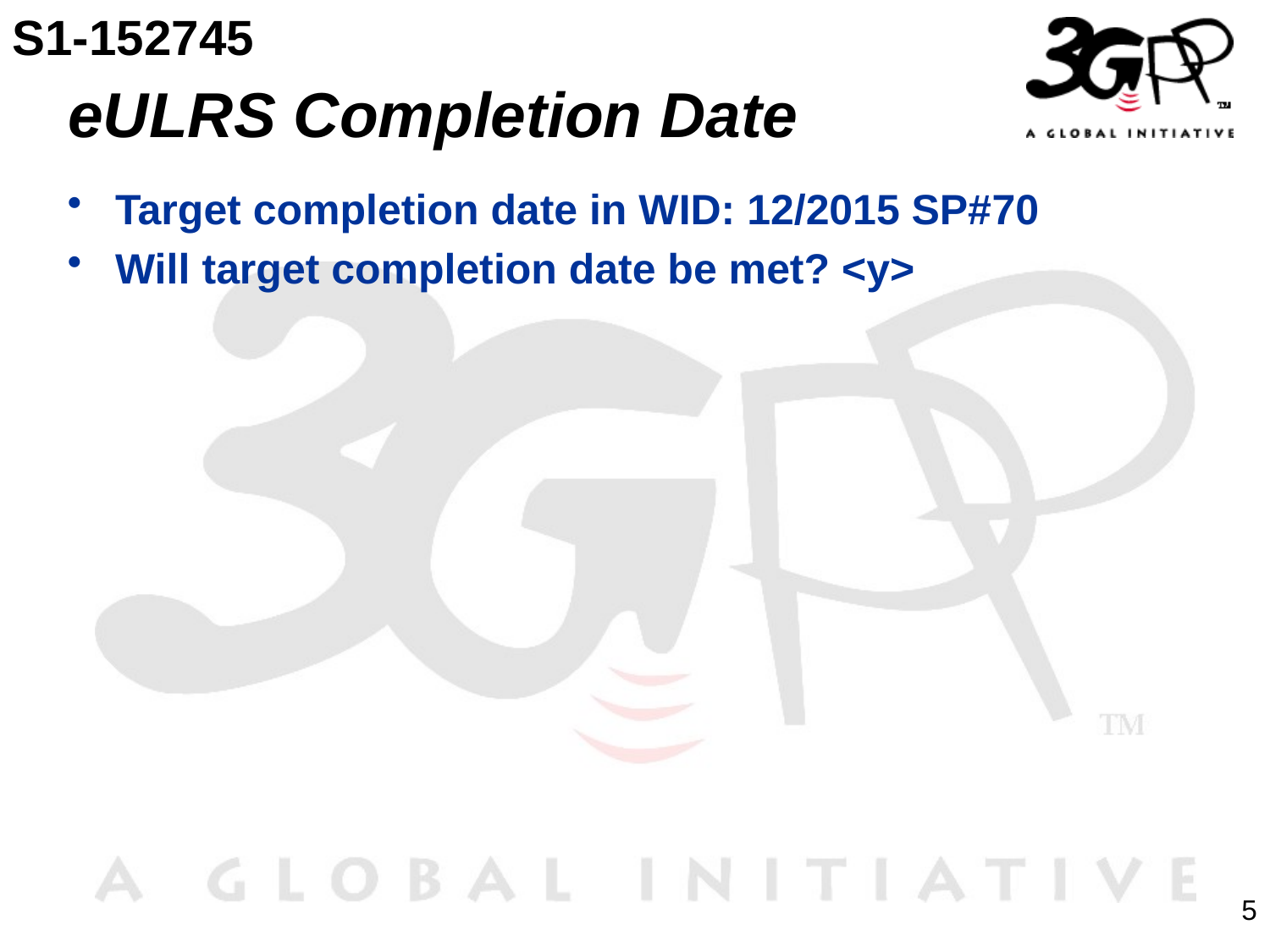

S1-152745
# eULRS Completion Date
Target completion date in WID: 12/2015 SP#70
Will target completion date be met? <y>

5